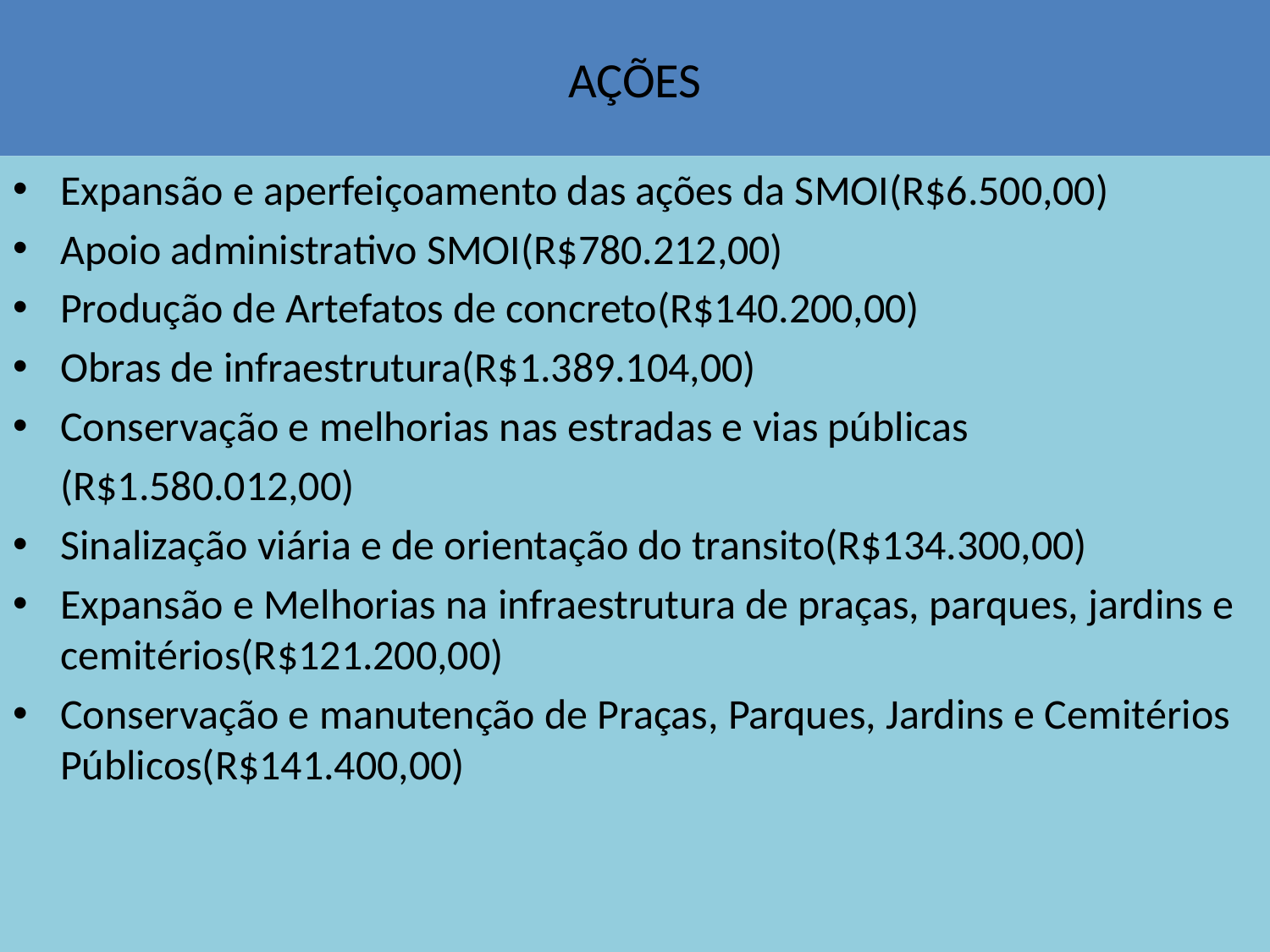

# AÇÕES
Expansão e aperfeiçoamento das ações da SMOI(R$6.500,00)
Apoio administrativo SMOI(R$780.212,00)
Produção de Artefatos de concreto(R$140.200,00)
Obras de infraestrutura(R$1.389.104,00)
Conservação e melhorias nas estradas e vias públicas
     (R$1.580.012,00)
Sinalização viária e de orientação do transito(R$134.300,00)
Expansão e Melhorias na infraestrutura de praças, parques, jardins e cemitérios(R$121.200,00)
Conservação e manutenção de Praças, Parques, Jardins e Cemitérios Públicos(R$141.400,00)